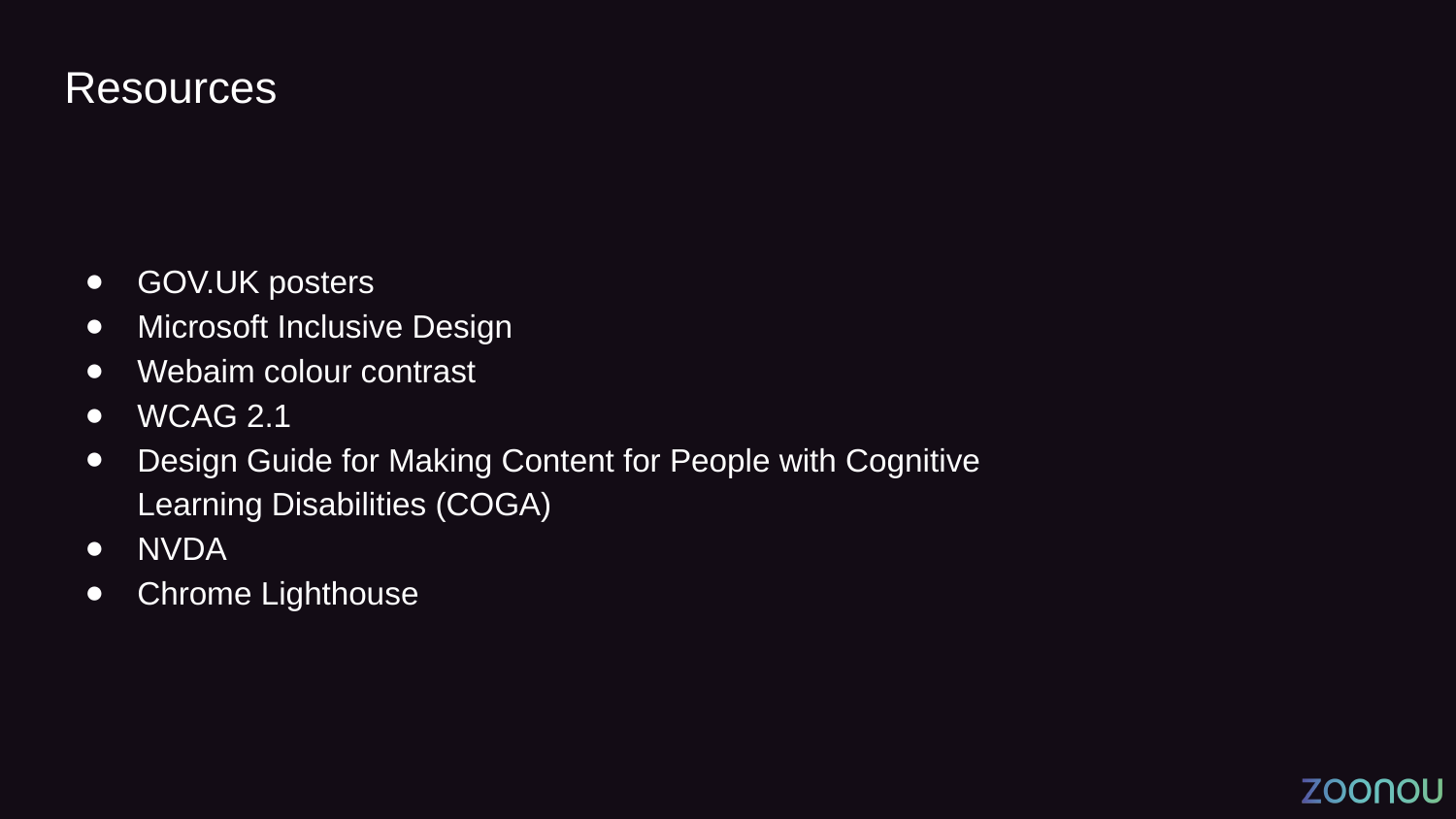

# Resources

GOV.UK posters
Microsoft Inclusive Design
Webaim colour contrast
WCAG 2.1
Design Guide for Making Content for People with Cognitive Learning Disabilities (COGA)
NVDA
Chrome Lighthouse